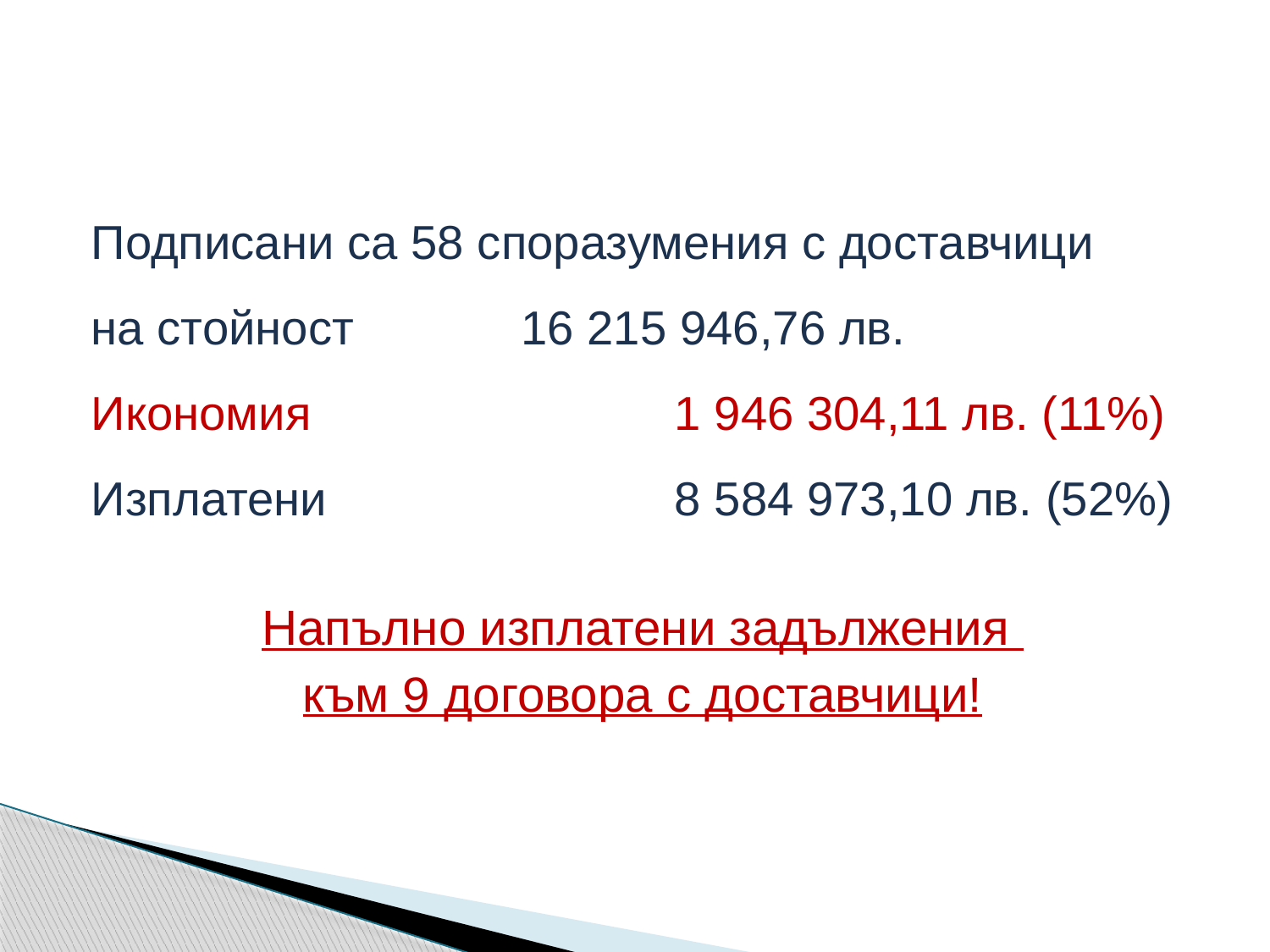

Подписани са 58 споразумения с доставчици
на стойност		 16 215 946,76 лв.
Икономия			   1 946 304,11 лв. (11%)
Изплатени			   8 584 973,10 лв. (52%)

Напълно изплатени задължения
към 9 договора с доставчици!